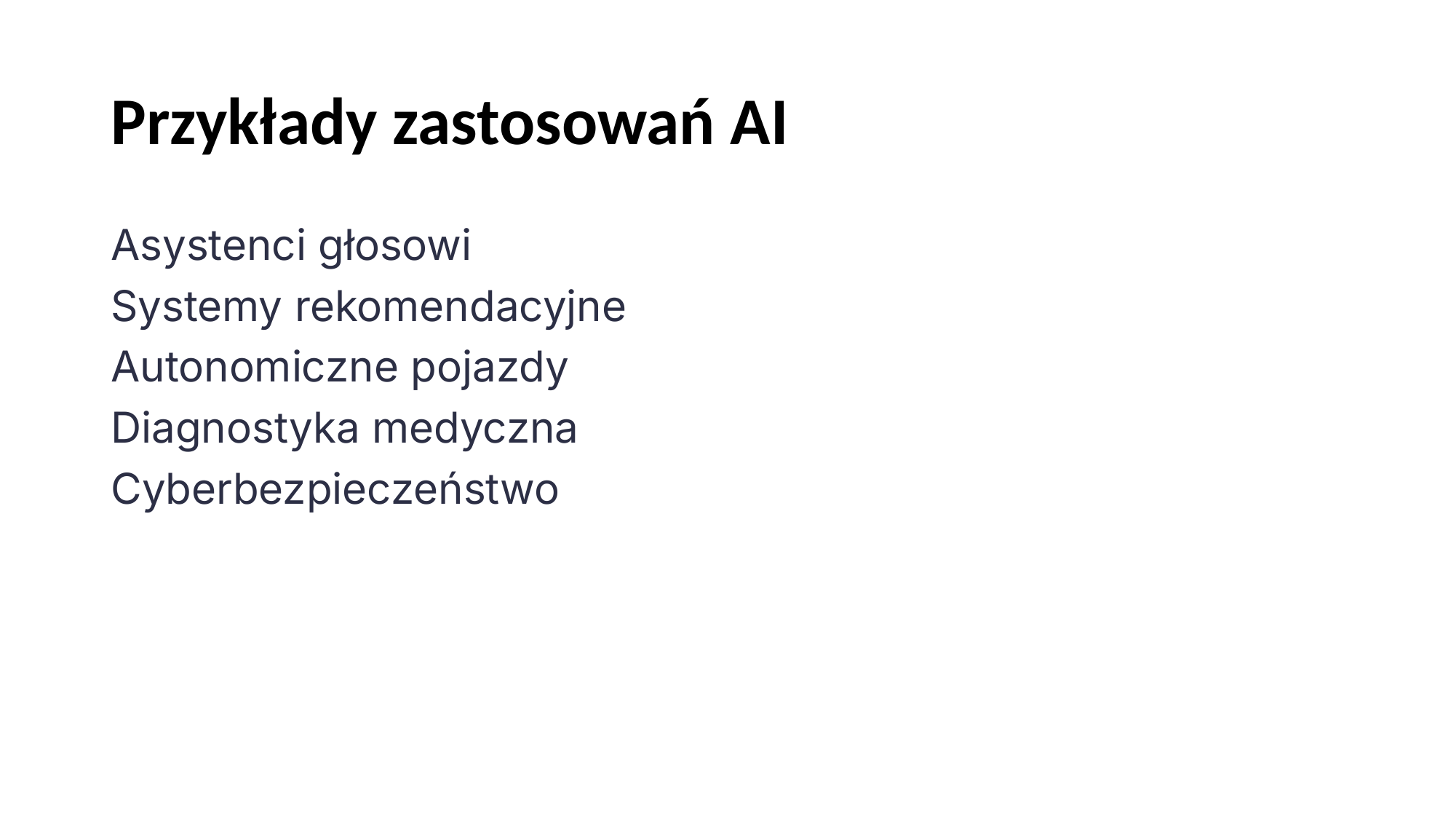

# Przykłady zastosowań AI
Asystenci głosowi
Systemy rekomendacyjne
Autonomiczne pojazdy
Diagnostyka medyczna
Cyberbezpieczeństwo